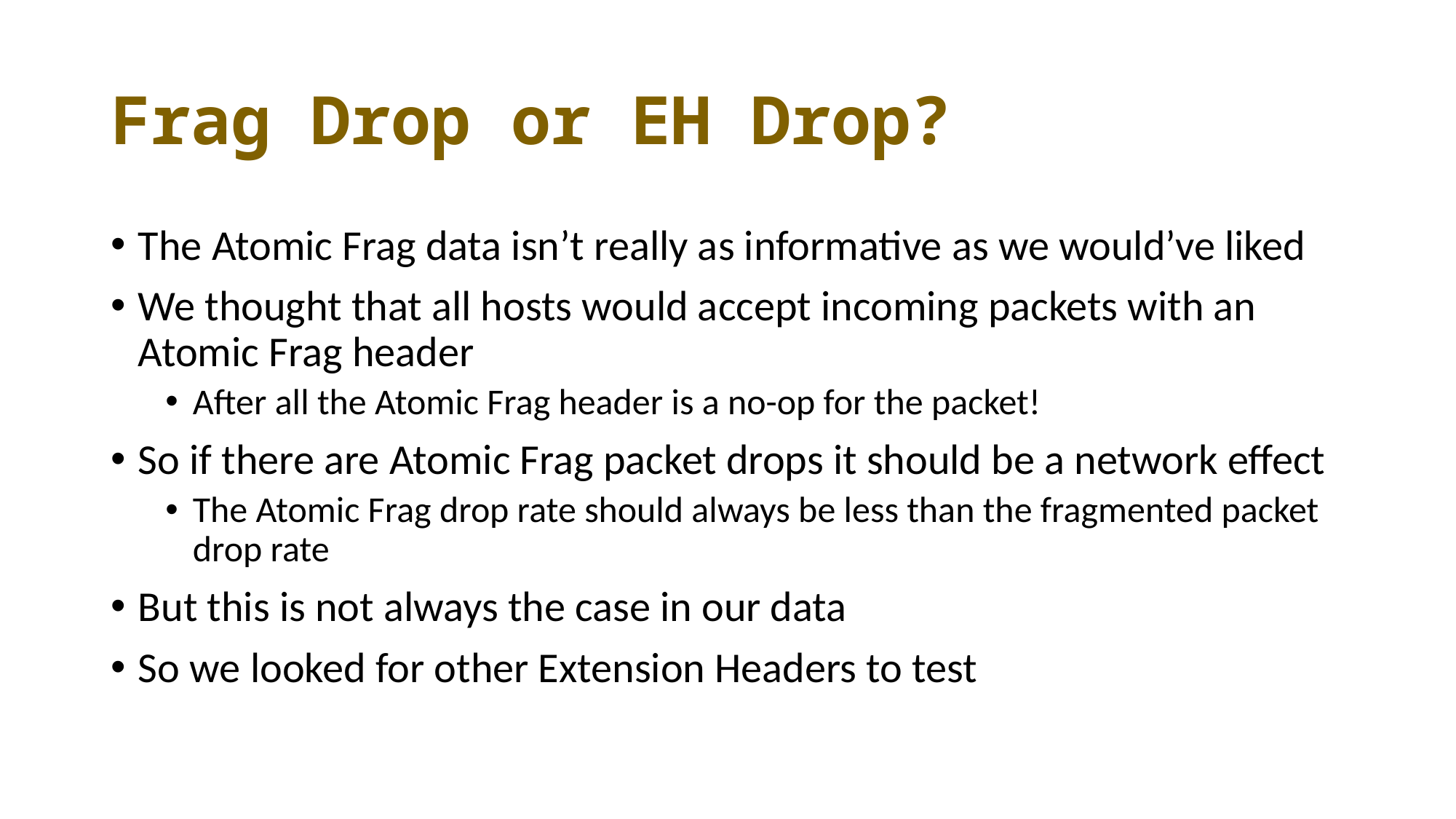

# Frag Drop or EH Drop?
The Atomic Frag data isn’t really as informative as we would’ve liked
We thought that all hosts would accept incoming packets with an Atomic Frag header
After all the Atomic Frag header is a no-op for the packet!
So if there are Atomic Frag packet drops it should be a network effect
The Atomic Frag drop rate should always be less than the fragmented packet drop rate
But this is not always the case in our data
So we looked for other Extension Headers to test